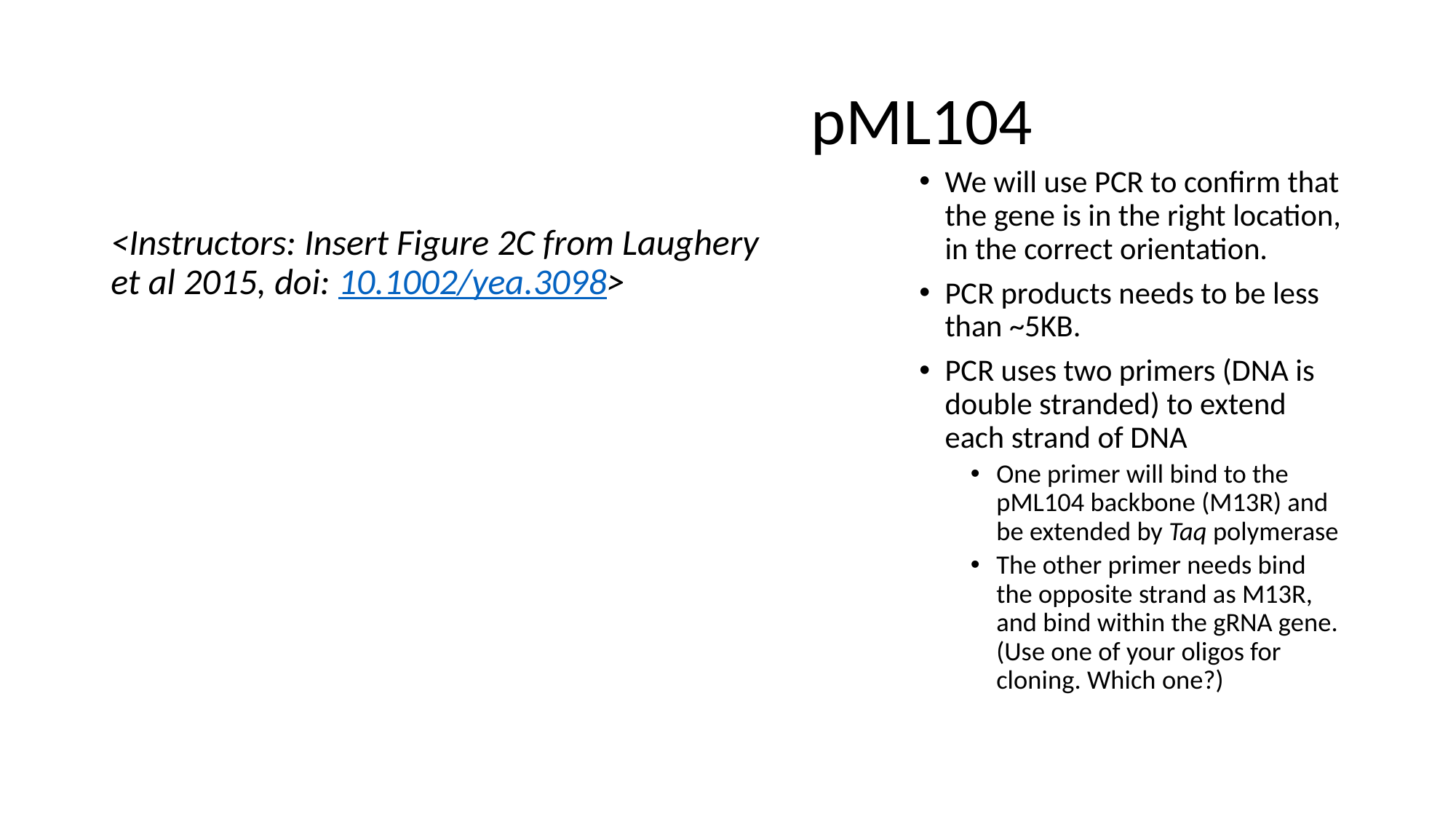

# pML104
We will use PCR to confirm that the gene is in the right location, in the correct orientation.
PCR products needs to be less than ~5KB.
PCR uses two primers (DNA is double stranded) to extend each strand of DNA
One primer will bind to the pML104 backbone (M13R) and be extended by Taq polymerase
The other primer needs bind the opposite strand as M13R, and bind within the gRNA gene. (Use one of your oligos for cloning. Which one?)
<Instructors: Insert Figure 2C from Laughery et al 2015, doi: 10.1002/yea.3098>